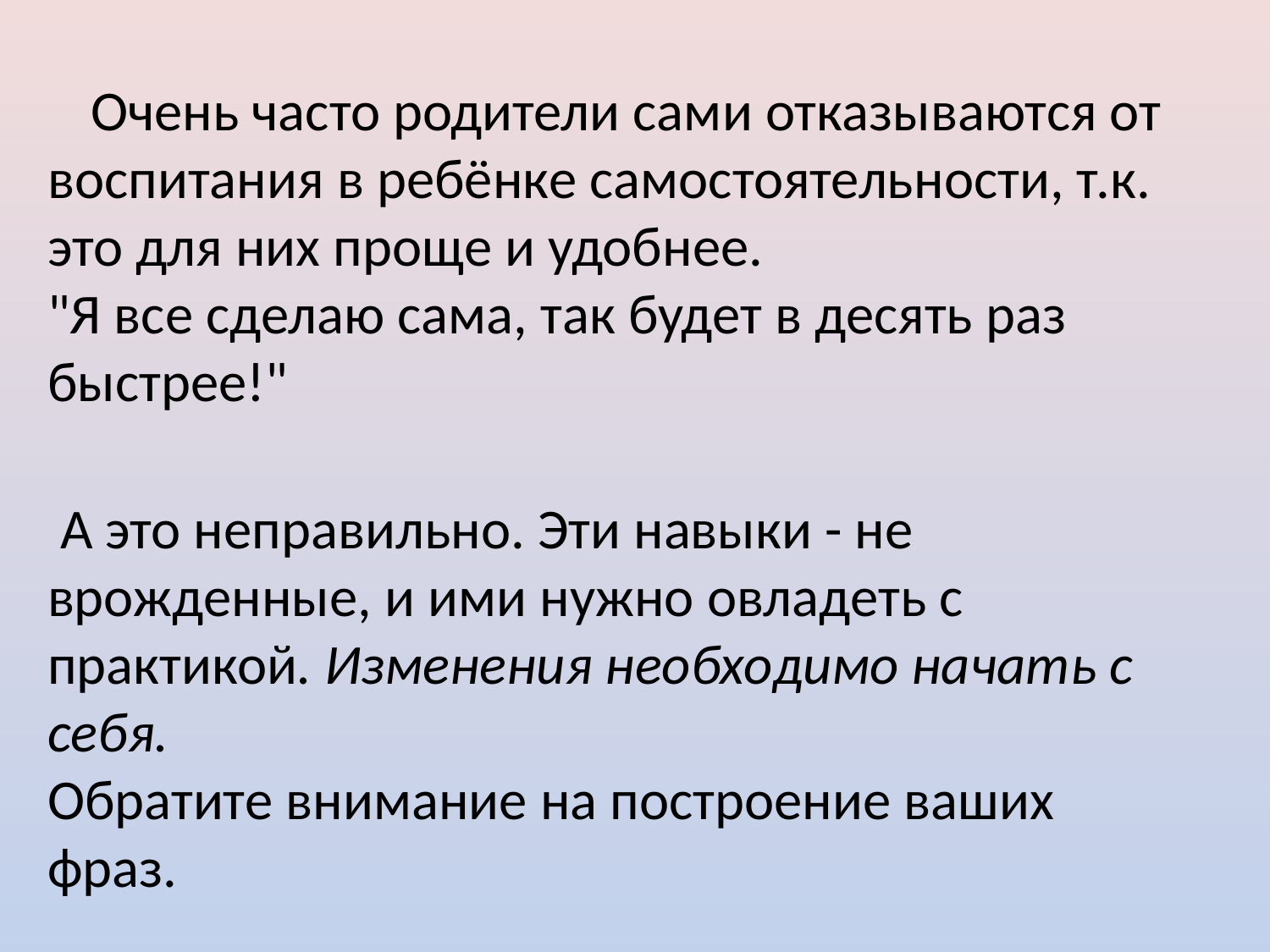

Очень часто родители сами отказываются от воспитания в ребёнке самостоятельности, т.к. это для них проще и удобнее.
"Я все сделаю сама, так будет в десять раз быстрее!"
 А это неправильно. Эти навыки - не врожденные, и ими нужно овладеть с практикой. Изменения необходимо начать с себя.
Обратите внимание на построение ваших   фраз.